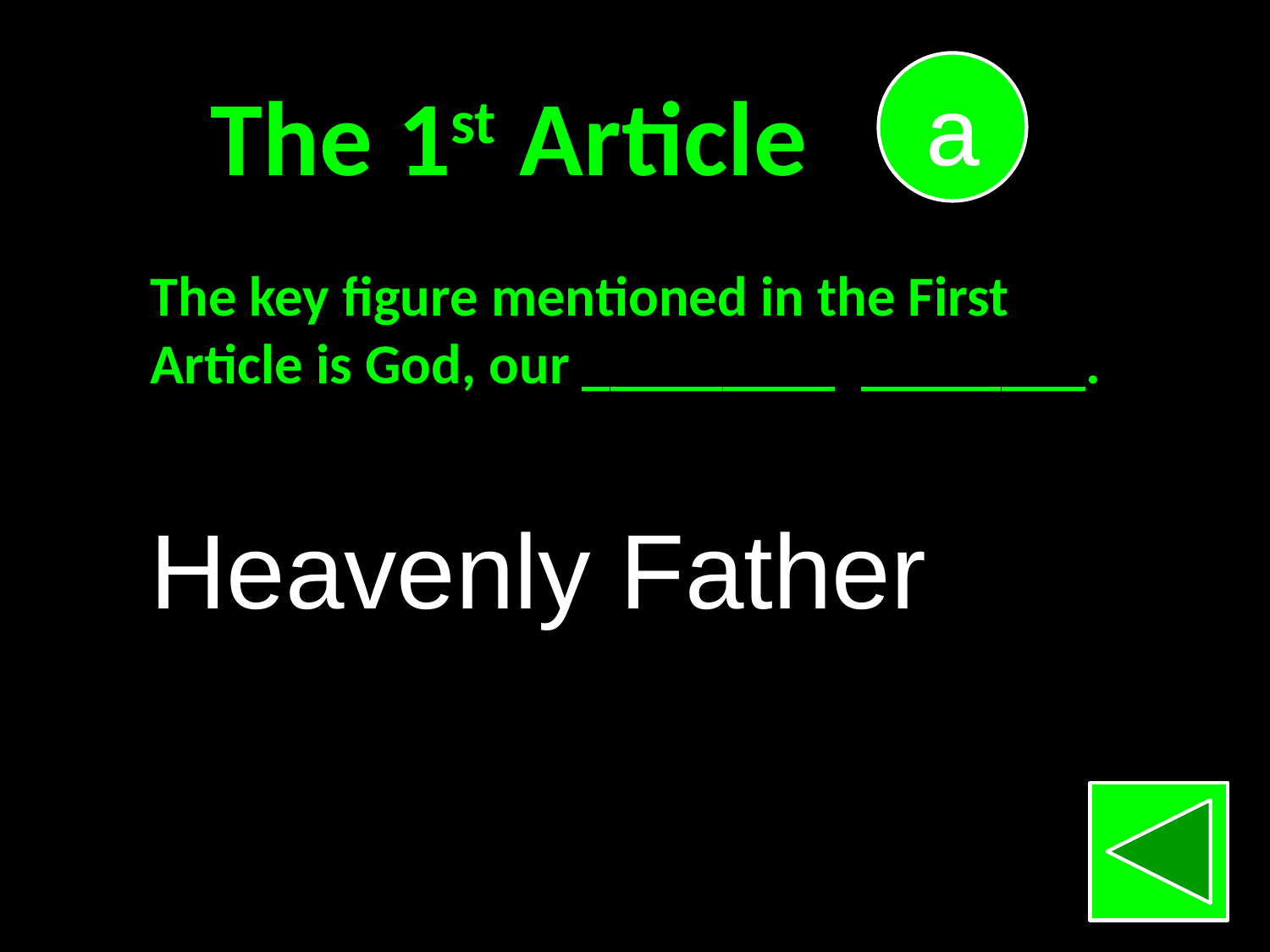

a
The 1st Article
The key figure mentioned in the First
Article is God, our _________  ________.
Heavenly Father